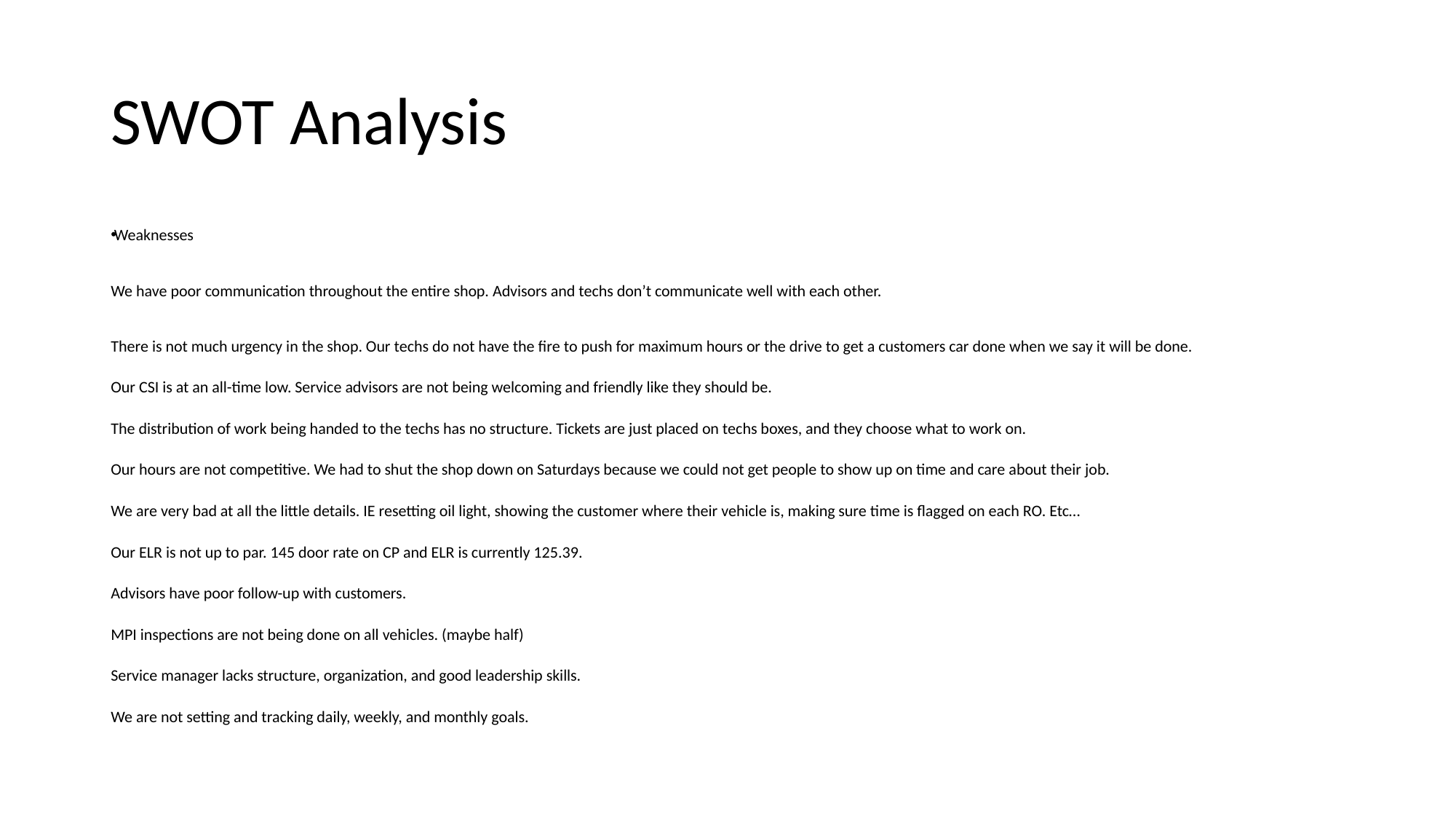

# SWOT Analysis
Weaknesses

We have poor communication throughout the entire shop. Advisors and techs don’t communicate well with each other.

There is not much urgency in the shop. Our techs do not have the fire to push for maximum hours or the drive to get a customers car done when we say it will be done.

Our CSI is at an all-time low. Service advisors are not being welcoming and friendly like they should be.

The distribution of work being handed to the techs has no structure. Tickets are just placed on techs boxes, and they choose what to work on.

Our hours are not competitive. We had to shut the shop down on Saturdays because we could not get people to show up on time and care about their job.

We are very bad at all the little details. IE resetting oil light, showing the customer where their vehicle is, making sure time is flagged on each RO. Etc…

Our ELR is not up to par. 145 door rate on CP and ELR is currently 125.39.

Advisors have poor follow-up with customers.

MPI inspections are not being done on all vehicles. (maybe half)

Service manager lacks structure, organization, and good leadership skills.

We are not setting and tracking daily, weekly, and monthly goals.